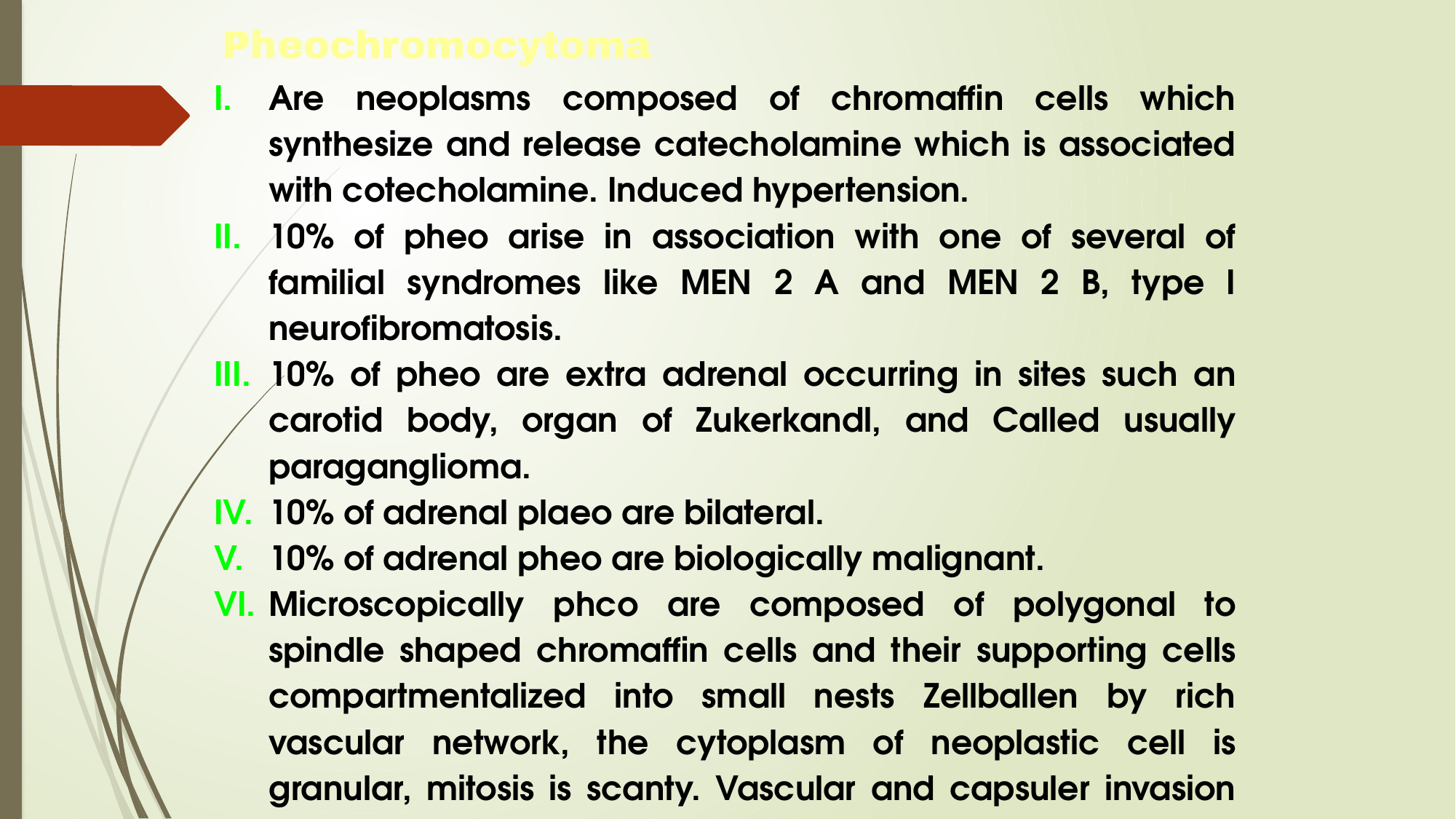

Pheochromocytoma
Are neoplasms composed of chromaffin cells which synthesize and release catecholamine which is associated with cotecholamine. Induced hypertension.
10% of pheo arise in association with one of several of familial syndromes like MEN 2 A and MEN 2 B, type I neurofibromatosis.
10% of pheo are extra adrenal occurring in sites such an carotid body, organ of Zukerkandl, and Called usually paraganglioma.
10% of adrenal plaeo are bilateral.
10% of adrenal pheo are biologically malignant.
Microscopically phco are composed of polygonal to spindle shaped chromaffin cells and their supporting cells compartmentalized into small nests Zellballen by rich vascular network, the cytoplasm of neoplastic cell is granular, mitosis is scanty. Vascular and capsuler invasion may be seen in benign neoplasm, therefore the definitive diagnosis of malignancy in pheo is based exclusively on the presence of melastasis.